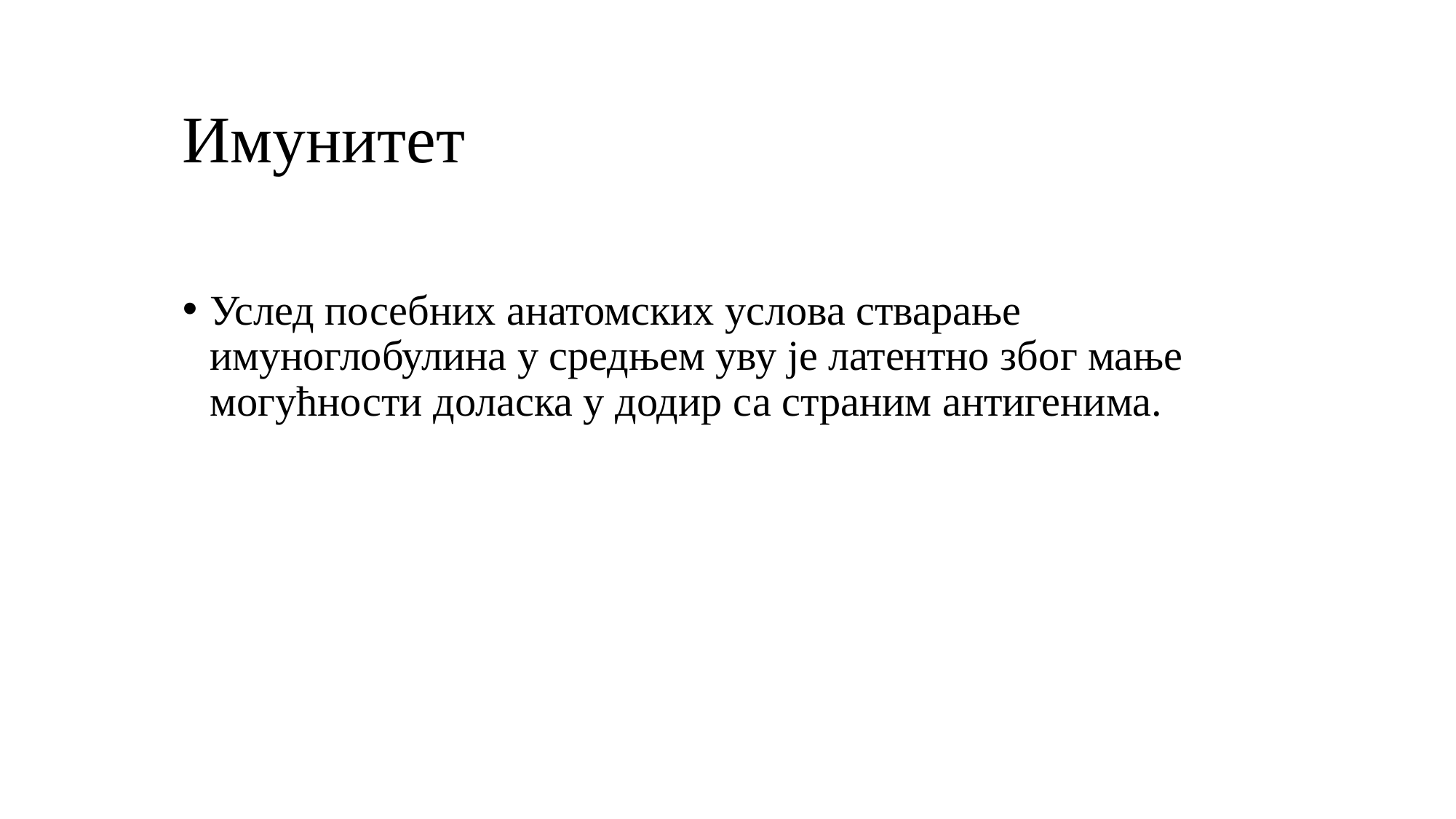

# Имунитет

Услед посебних анатомских услова стварање имуноглобулина у средњем уву је латентно због мање могућности доласка у додир са страним антигенима.